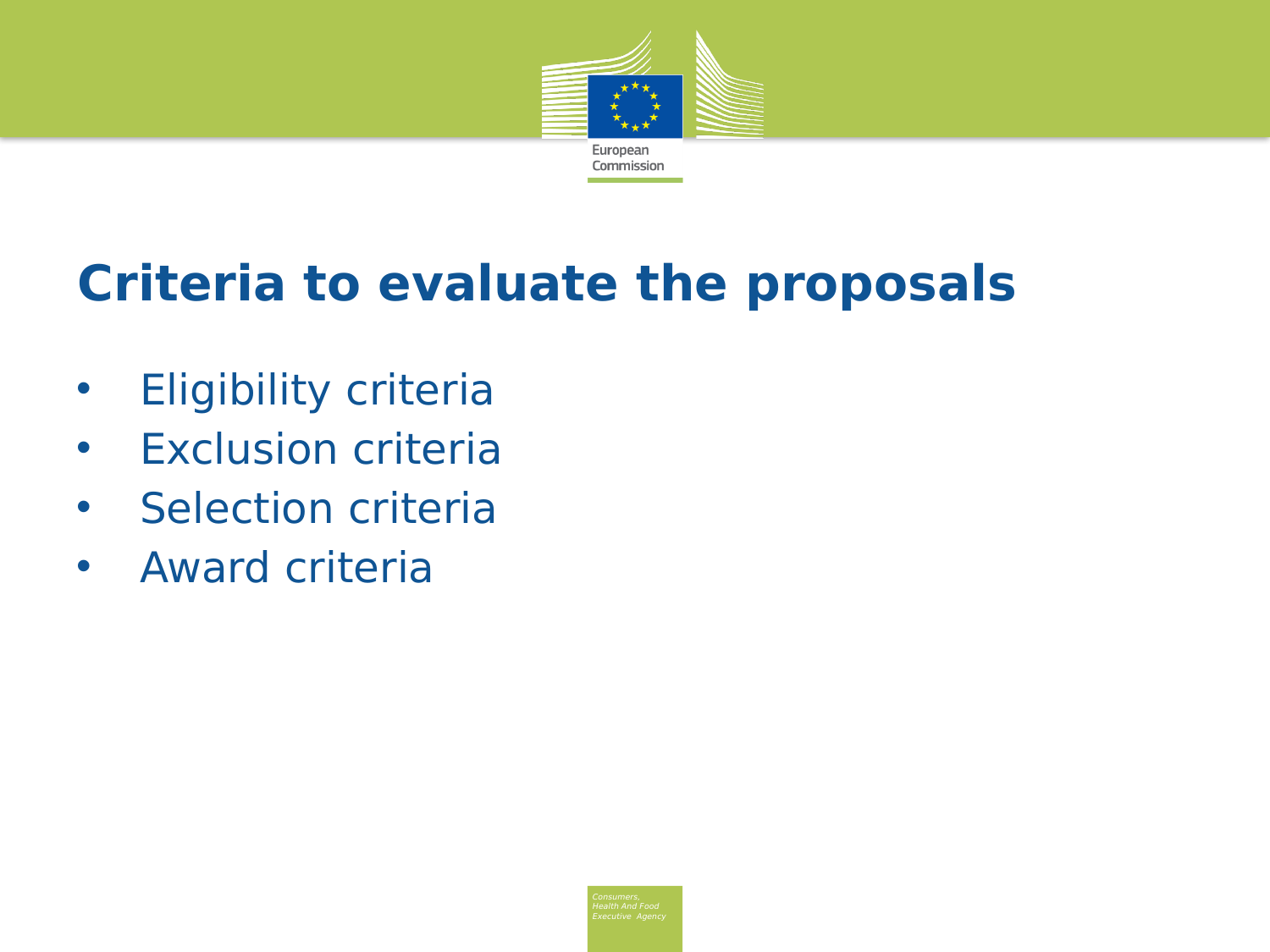

# Criteria to evaluate the proposals
Eligibility criteria
Exclusion criteria
Selection criteria
Award criteria